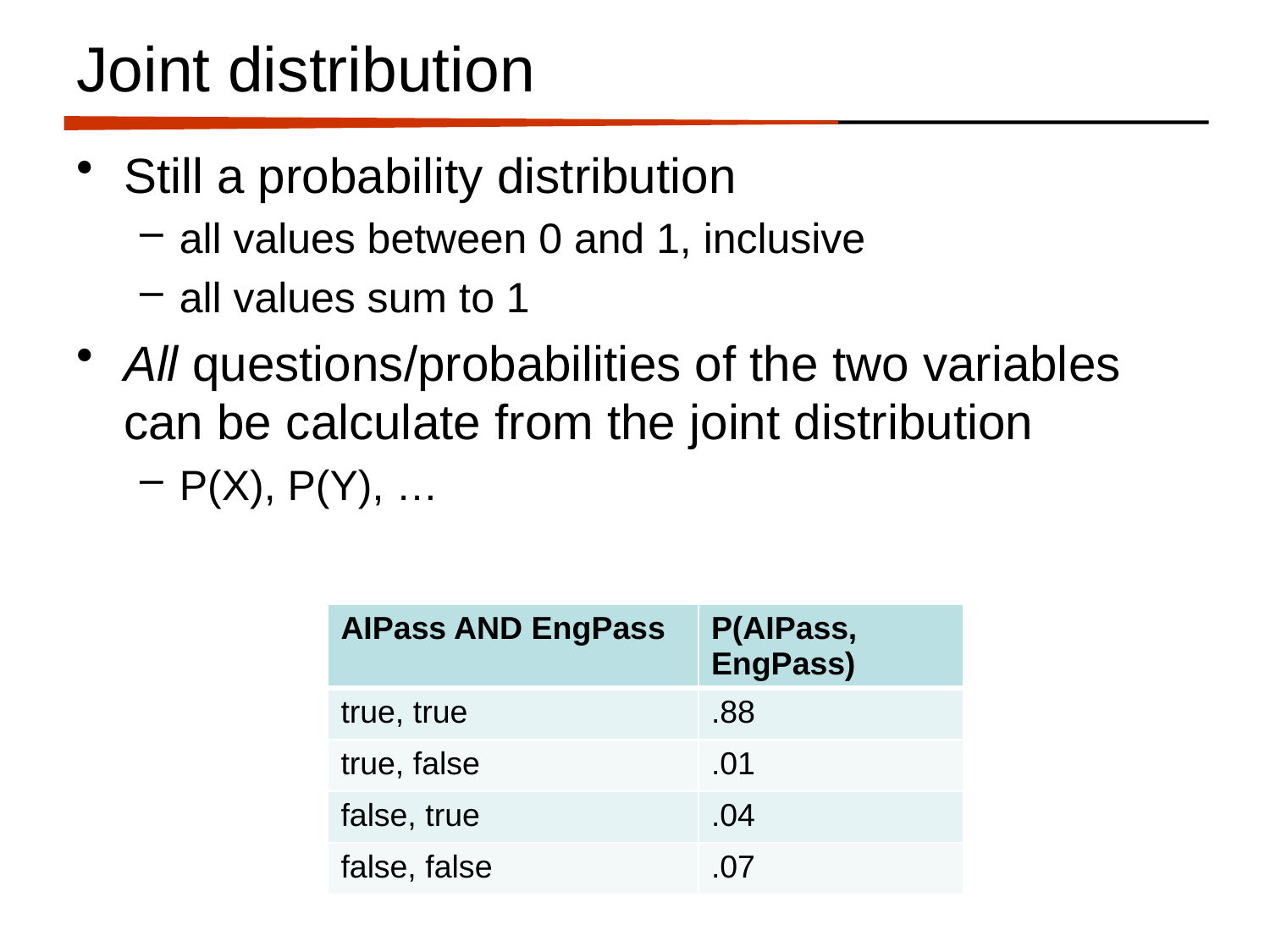

# Joint distribution
Still a probability distribution
all values between 0 and 1, inclusive
all values sum to 1
All questions/probabilities of the two variables can be calculate from the joint distribution
P(X), P(Y), …
| AIPass AND EngPass | P(AIPass, EngPass) |
| --- | --- |
| true, true | .88 |
| true, false | .01 |
| false, true | .04 |
| false, false | .07 |